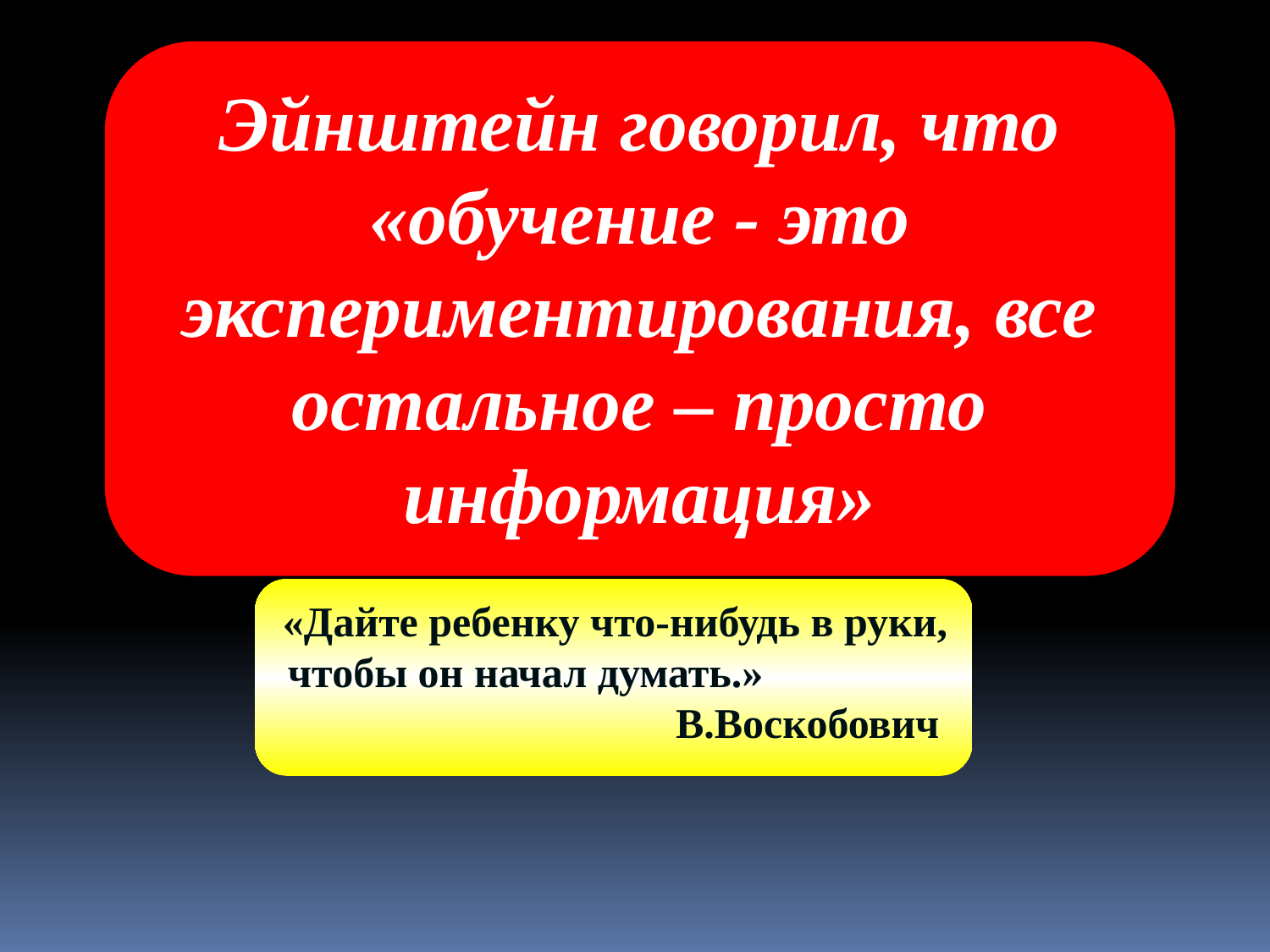

Эйнштейн говорил, что «обучение - это экспериментирования, все остальное – просто информация»

 «Дайте ребенку что-нибудь в руки,
 чтобы он начал думать.»
В.Воскобович